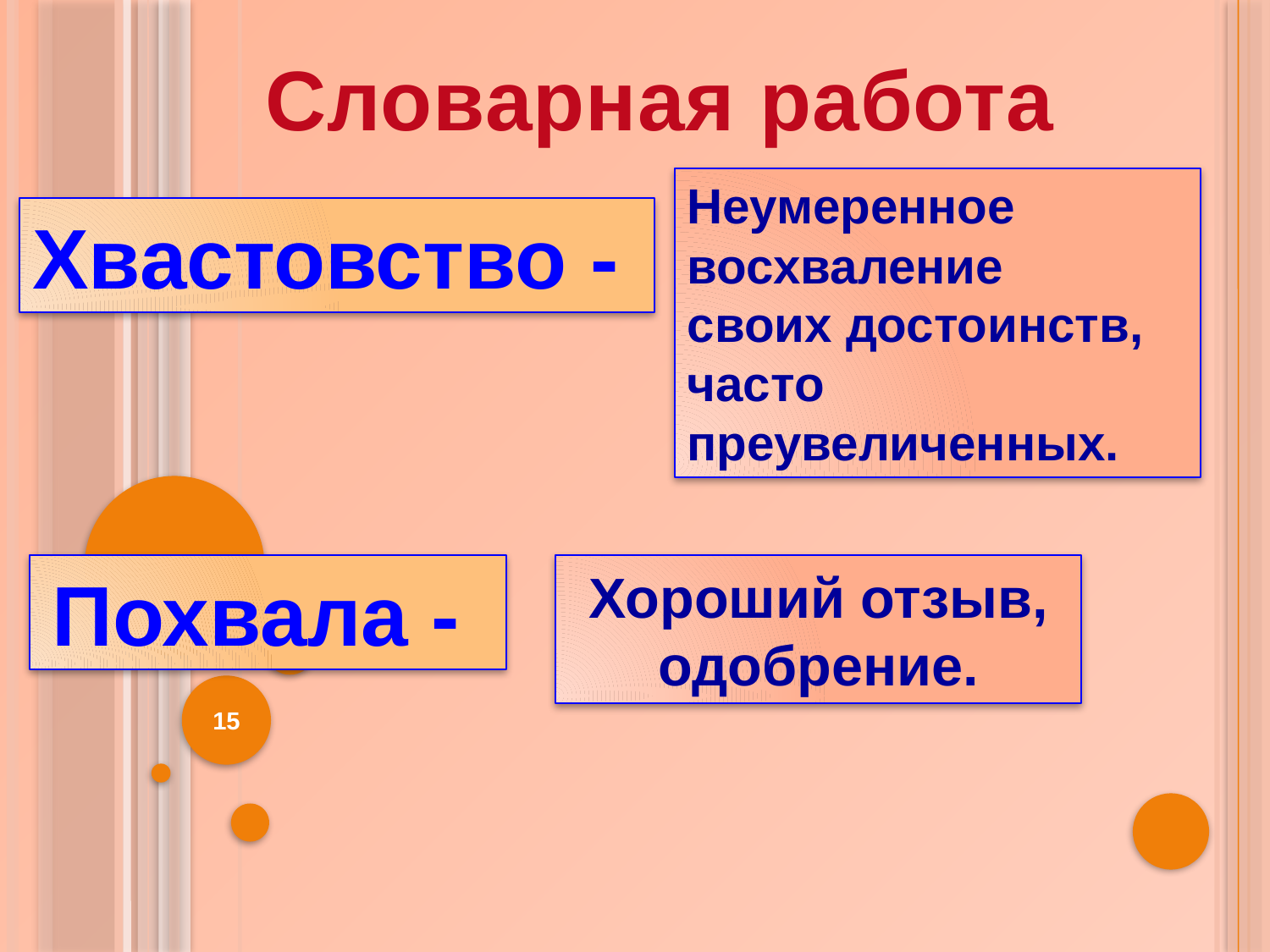

Словарная работа
Неумеренное восхваление
своих достоинств, часто преувеличенных.
Хвастовство -
Похвала -
Хороший отзыв, одобрение.
15